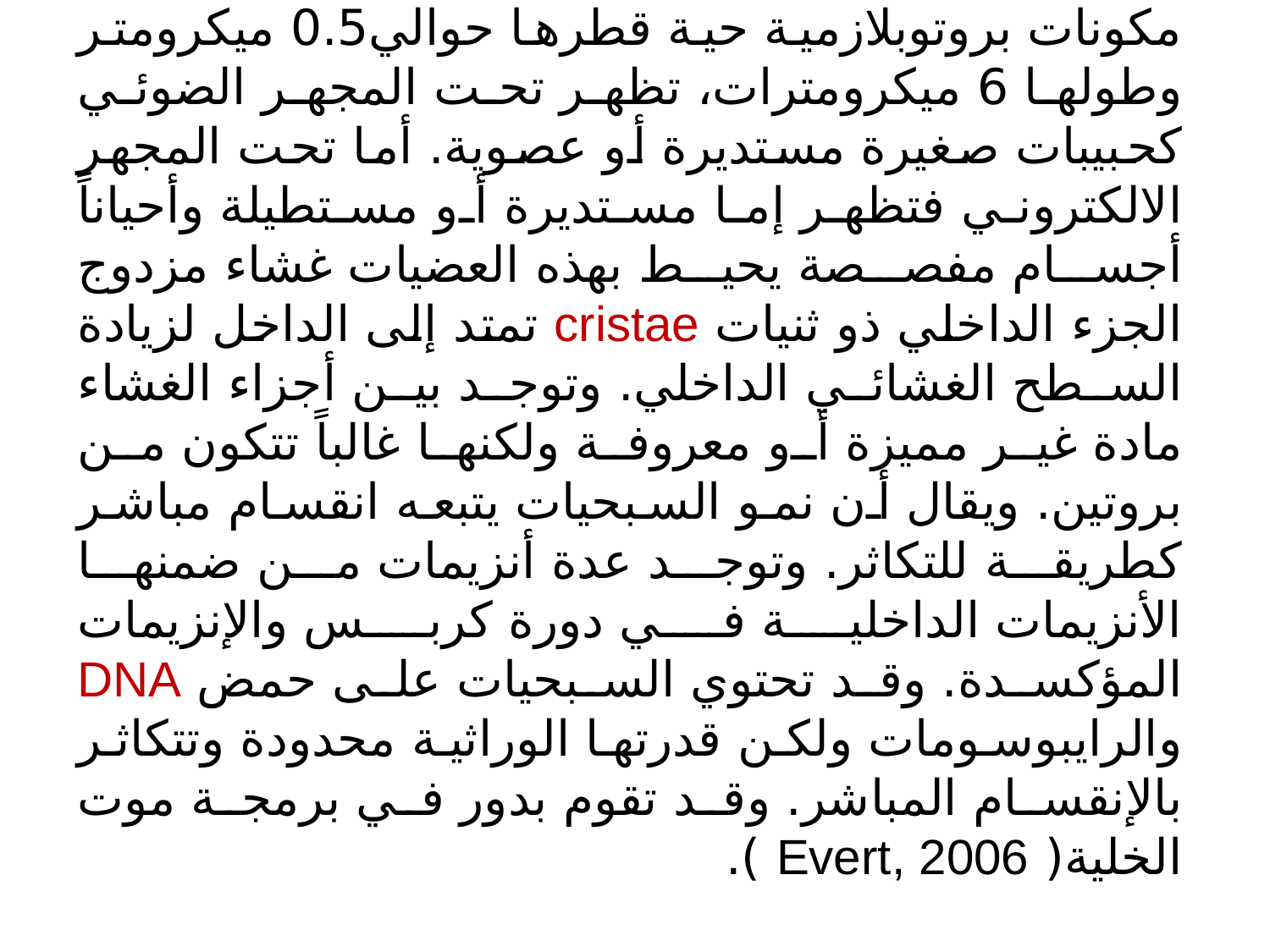

الأجسام السبحية Mitochondria
	اكتشفها العالم الألماني التمان ( 1900م ) وهي مكونات بروتوبلازمية حية قطرها حوالي0.5 ميكرومتر وطولها 6 ميكرومترات، تظهر تحت المجهر الضوئي كحبيبات صغيرة مستديرة أو عصوية. أما تحت المجهر الالكتروني فتظهر إما مستديرة أو مستطيلة وأحياناً أجسام مفصصة يحيط بهذه العضيات غشاء مزدوج الجزء الداخلي ذو ثنيات cristae تمتد إلى الداخل لزيادة السطح الغشائي الداخلي. وتوجد بين أجزاء الغشاء مادة غير مميزة أو معروفة ولكنها غالباً تتكون من بروتين. ويقال أن نمو السبحيات يتبعه انقسام مباشر كطريقة للتكاثر. وتوجد عدة أنزيمات من ضمنها الأنزيمات الداخلية في دورة كربس والإنزيمات المؤكسدة. وقد تحتوي السبحيات على حمض DNA والرايبوسومات ولكن قدرتها الوراثية محدودة وتتكاثر بالإنقسام المباشر. وقد تقوم بدور في برمجة موت الخلية( Evert, 2006 ).